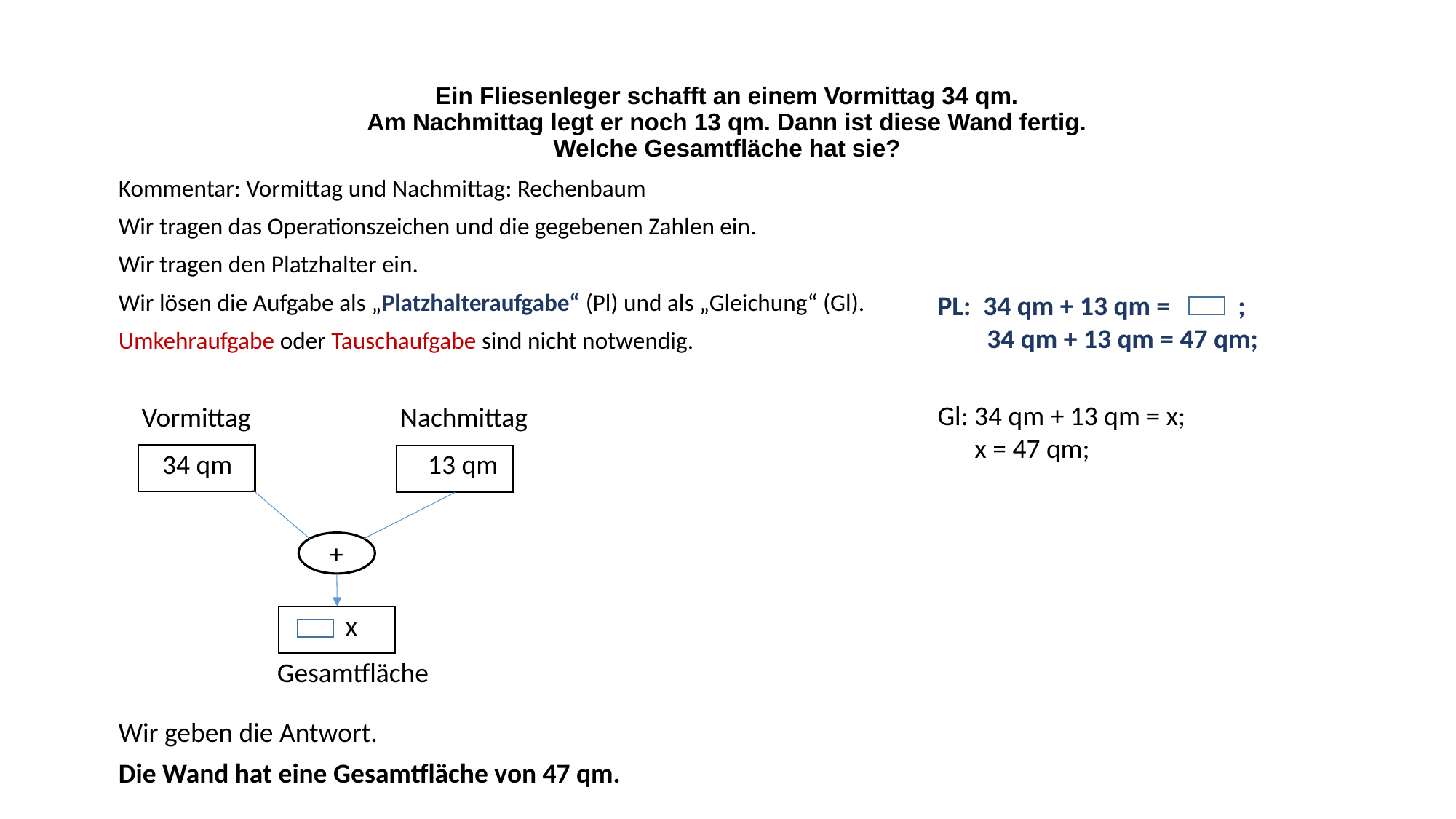

# Ein Fliesenleger schafft an einem Vormittag 34 qm. Am Nachmittag legt er noch 13 qm. Dann ist diese Wand fertig. Welche Gesamtfläche hat sie?
Kommentar: Vormittag und Nachmittag: Rechenbaum
Wir tragen das Operationszeichen und die gegebenen Zahlen ein.
Wir tragen den Platzhalter ein.
Wir lösen die Aufgabe als „Platzhalteraufgabe“ (Pl) und als „Gleichung“ (Gl).
PL:  34 qm + 13 qm =           ;
        34 qm + 13 qm = 47 qm;

Umkehraufgabe oder Tauschaufgabe sind nicht notwendig.

Gl: 34 qm + 13 qm = x;
      x = 47 qm;
 Vormittag
Nachmittag
34 qm
13 qm

+

x

 Gesamtfläche
Wir geben die Antwort.
Die Wand hat eine Gesamtfläche von 47 qm.